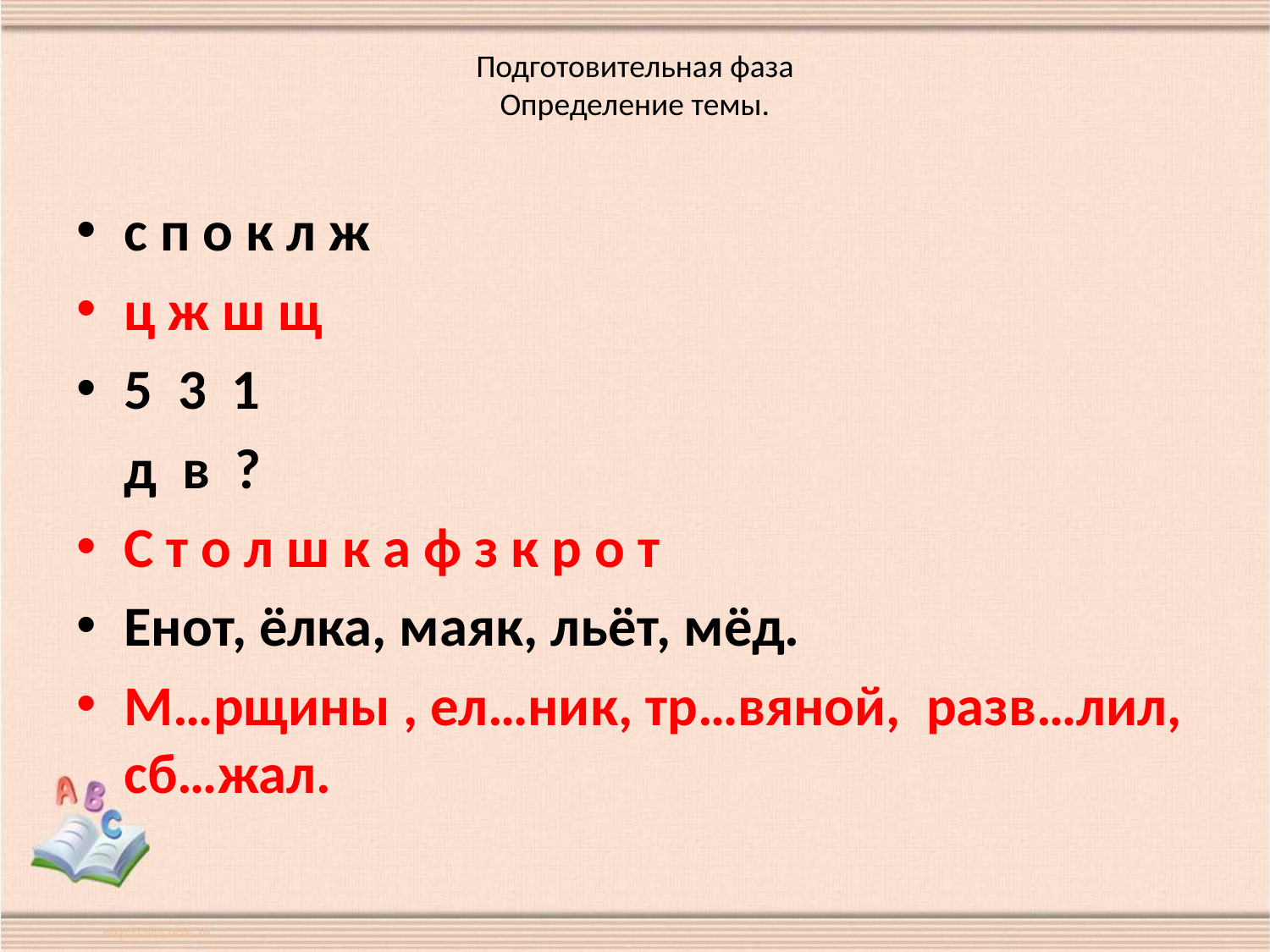

# Подготовительная фаза Определение темы.
с п о к л ж
ц ж ш щ
5  3  1
	д  в  ?
С т о л ш к а ф з к р о т
Енот, ёлка, маяк, льёт, мёд.
М…рщины , ел…ник, тр…вяной,  разв…лил, сб…жал.